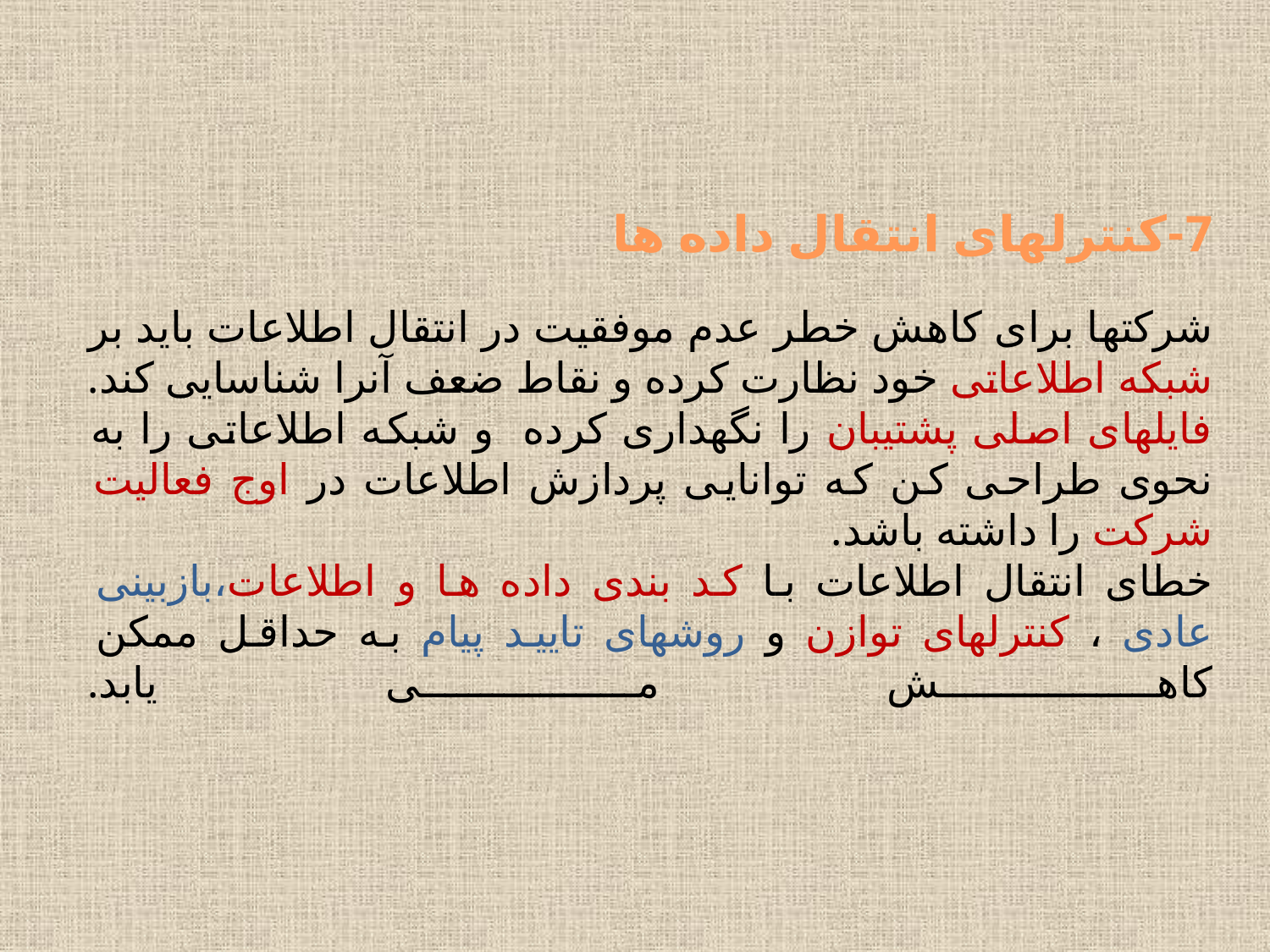

7-کنترلهای انتقال داده ها
شرکتها برای کاهش خطر عدم موفقیت در انتقال اطلاعات باید بر شبکه اطلاعاتی خود نظارت کرده و نقاط ضعف آنرا شناسایی کند. فایلهای اصلی پشتیبان را نگهداری کرده  و شبکه اطلاعاتی را به نحوی طراحی کن که توانایی پردازش اطلاعات در اوج فعالیت شرکت را داشته باشد.
خطای انتقال اطلاعات با کد بندی داده ها و اطلاعات،بازبینی عادی ، کنترلهای توازن و روشهای تایید پیام به حداقل ممکن کاهش می یابد.